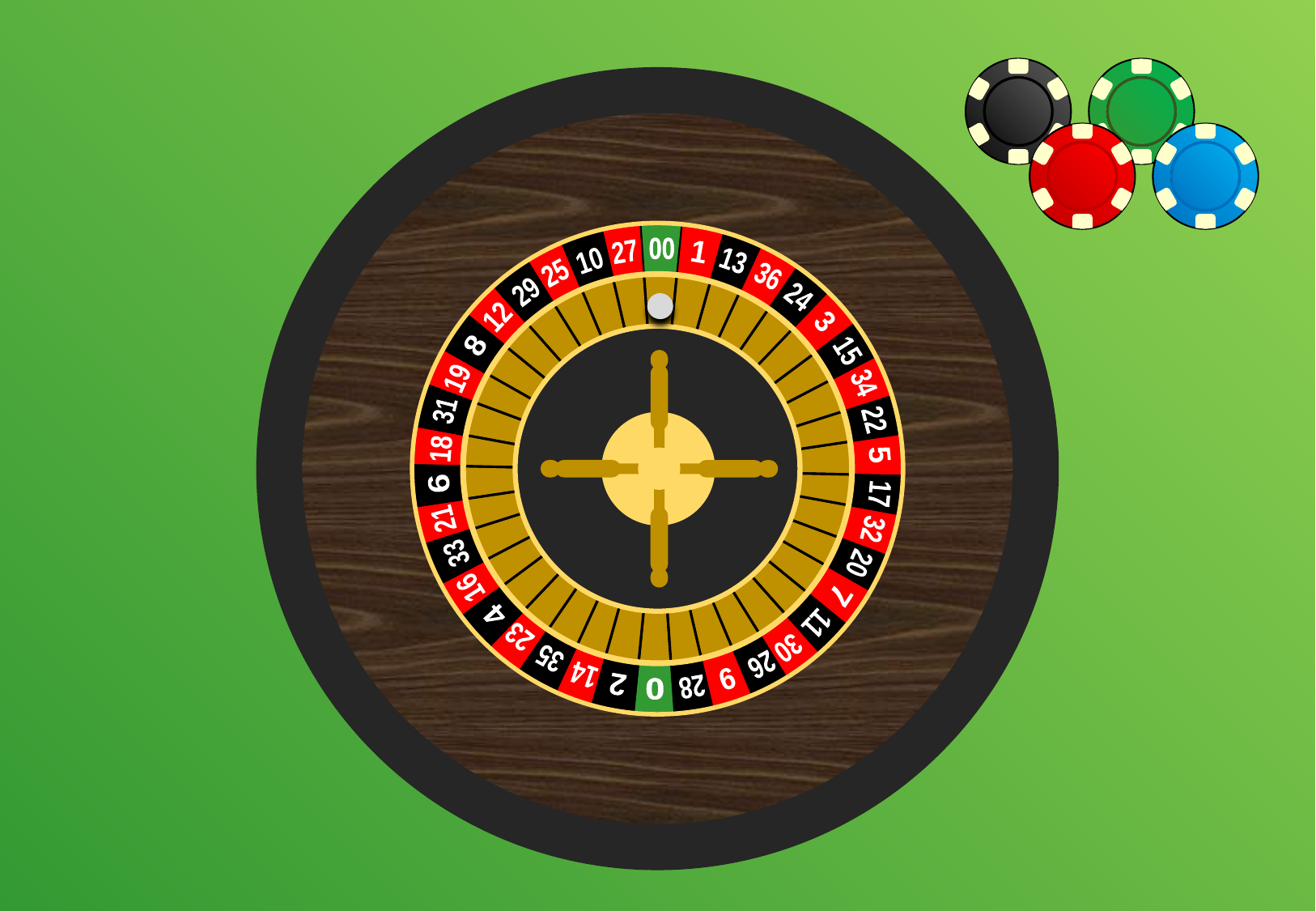

00
00
27
1
10
13
25
36
29
24
12
3
8
15
19
34
31
22
18
5
6
17
21
32
33
20
16
7
4
11
23
30
35
26
14
9
2
28
0
0